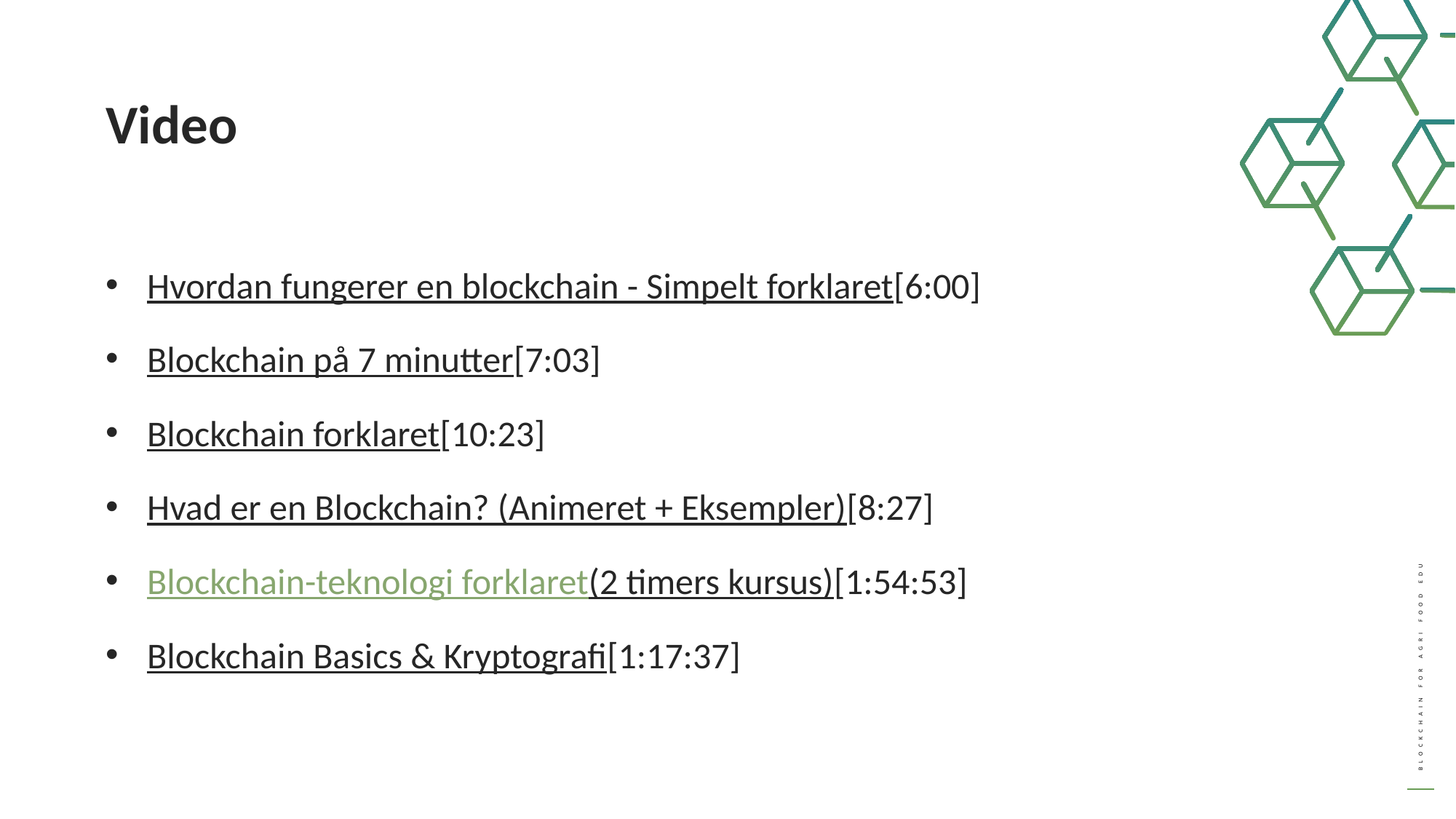

Video
Hvordan fungerer en blockchain - Simpelt forklaret[6:00]
Blockchain på 7 minutter[7:03]
Blockchain forklaret[10:23]
Hvad er en Blockchain? (Animeret + Eksempler)[8:27]
Blockchain-teknologi forklaret(2 timers kursus)[1:54:53]
Blockchain Basics & Kryptografi[1:17:37]